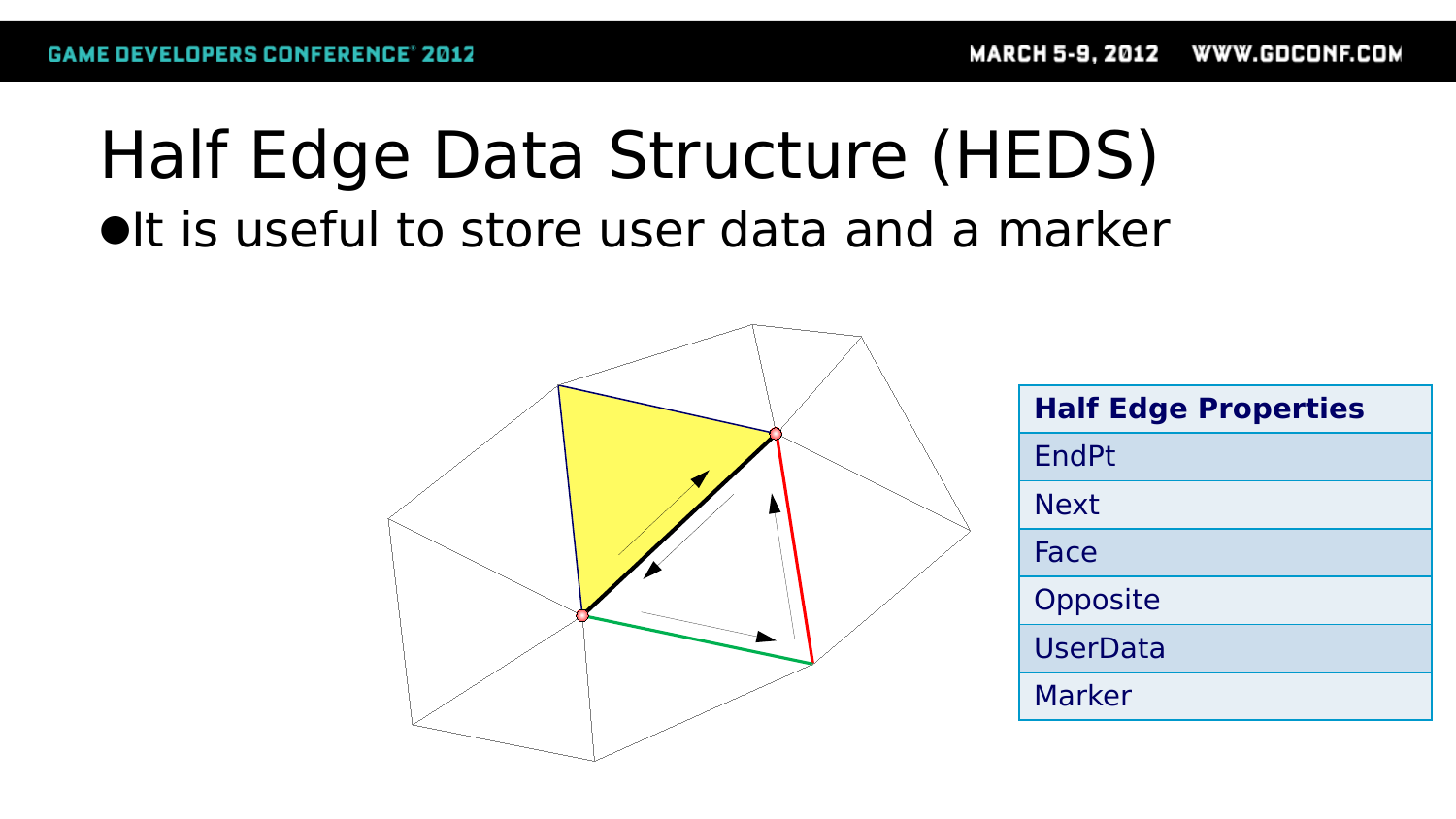

# Half Edge Data Structure (HEDS)
It is useful to store user data and a marker

| Half Edge Properties |
| --- |
| EndPt |
| Next |
| Face |
| Opposite |
| UserData |
| Marker |